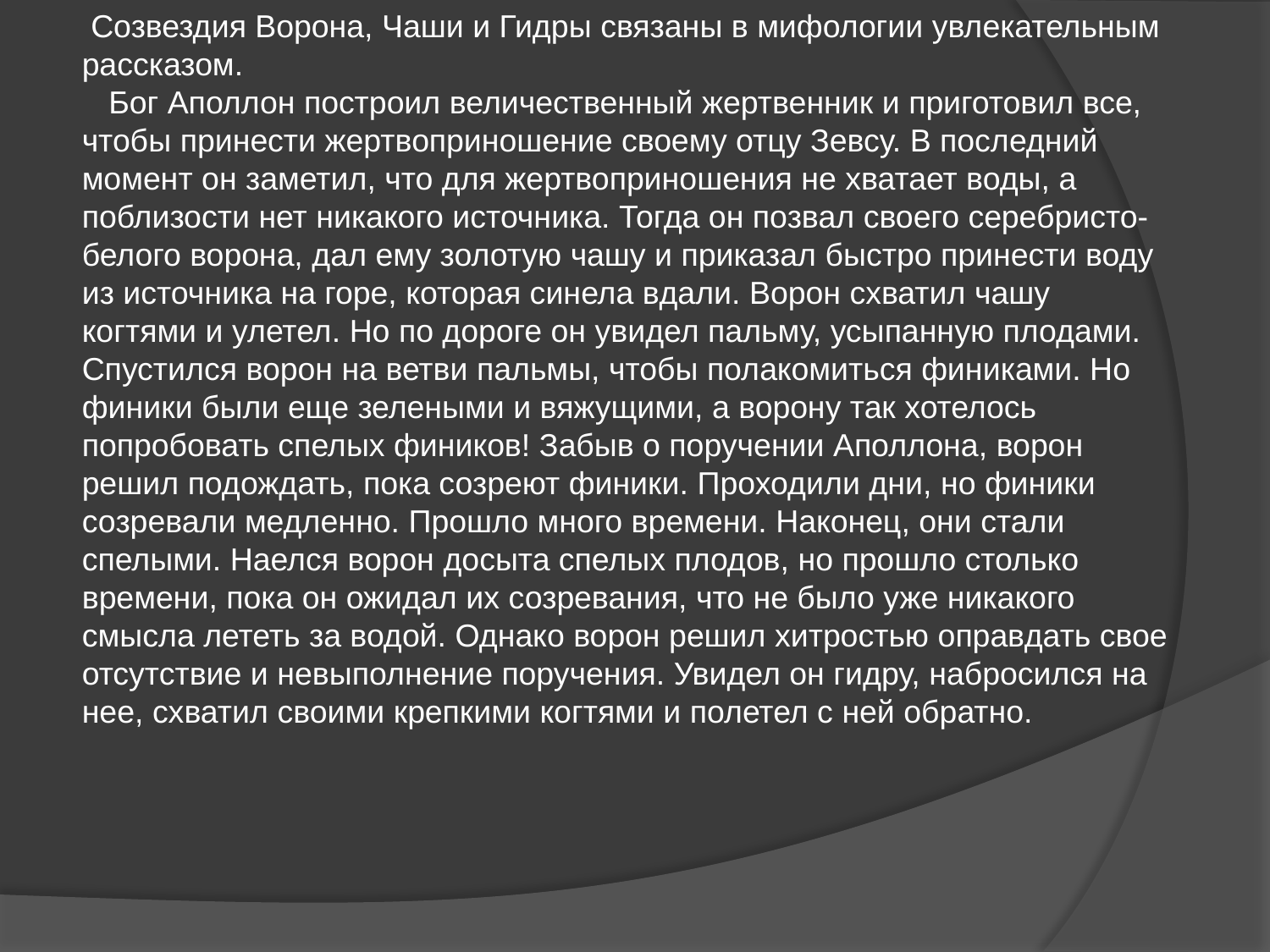

Созвездия Ворона, Чаши и Гидры связаны в мифологии увлекательным рассказом.
   Бог Аполлон построил величественный жертвенник и приготовил все, чтобы принести жертвоприношение своему отцу Зевсу. В последний момент он заметил, что для жертвоприношения не хватает воды, а поблизости нет никакого источника. Тогда он позвал своего серебристо-белого ворона, дал ему золотую чашу и приказал быстро принести воду из источника на горе, которая синела вдали. Ворон схватил чашу когтями и улетел. Но по дороге он увидел пальму, усыпанную плодами. Спустился ворон на ветви пальмы, чтобы полакомиться финиками. Но финики были еще зелеными и вяжущими, а ворону так хотелось попробовать спелых фиников! Забыв о поручении Аполлона, ворон решил подождать, пока созреют финики. Проходили дни, но финики созревали медленно. Прошло много времени. Наконец, они стали спелыми. Наелся ворон досыта спелых плодов, но прошло столько времени, пока он ожидал их созревания, что не было уже никакого смысла лететь за водой. Однако ворон решил хитростью оправдать свое отсутствие и невыполнение поручения. Увидел он гидру, набросился на нее, схватил своими крепкими когтями и полетел с ней обратно.